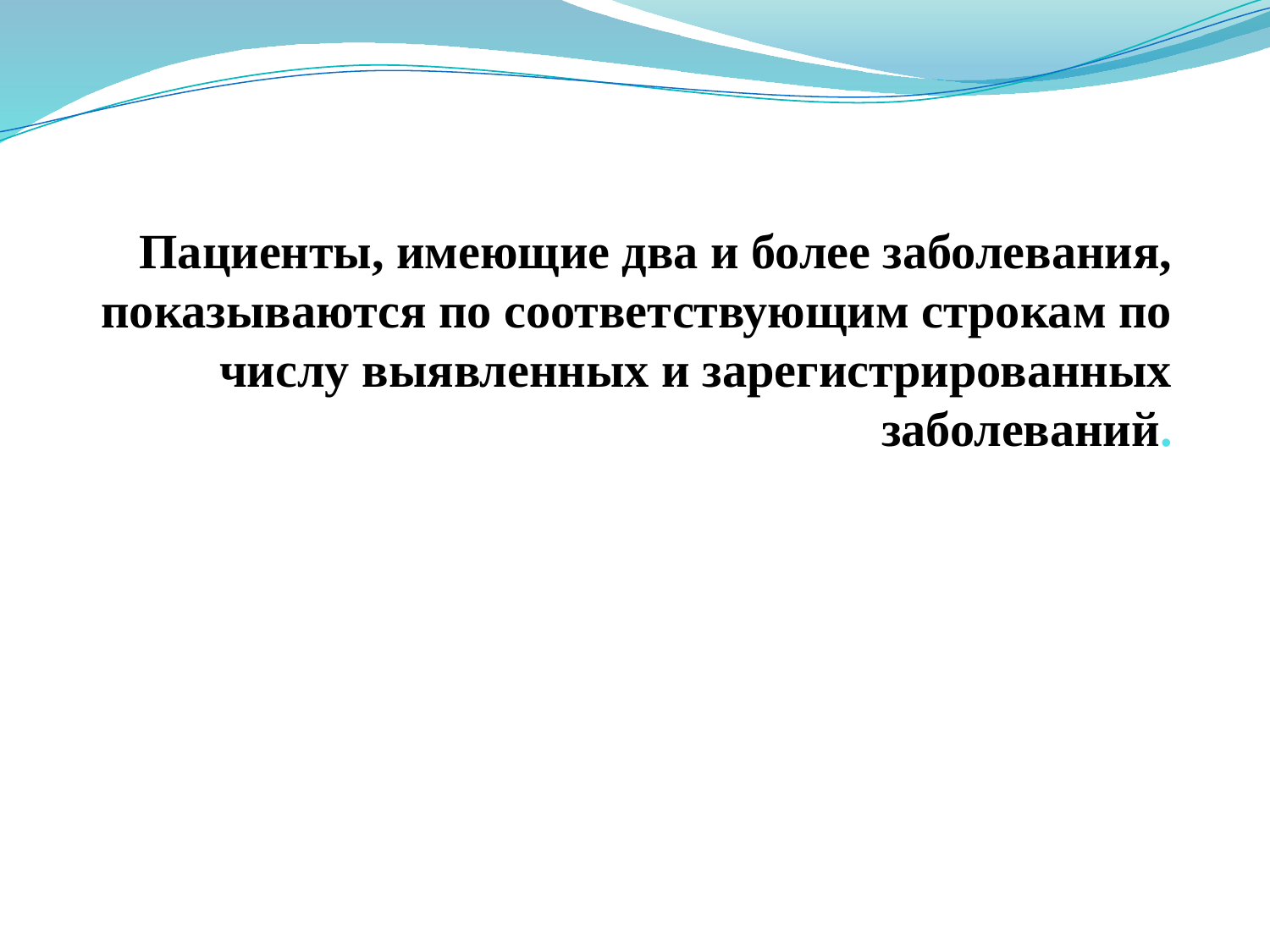

# Пациенты, имеющие два и более заболевания, показываются по соответствующим строкам по числу выявленных и зарегистрированных заболеваний.